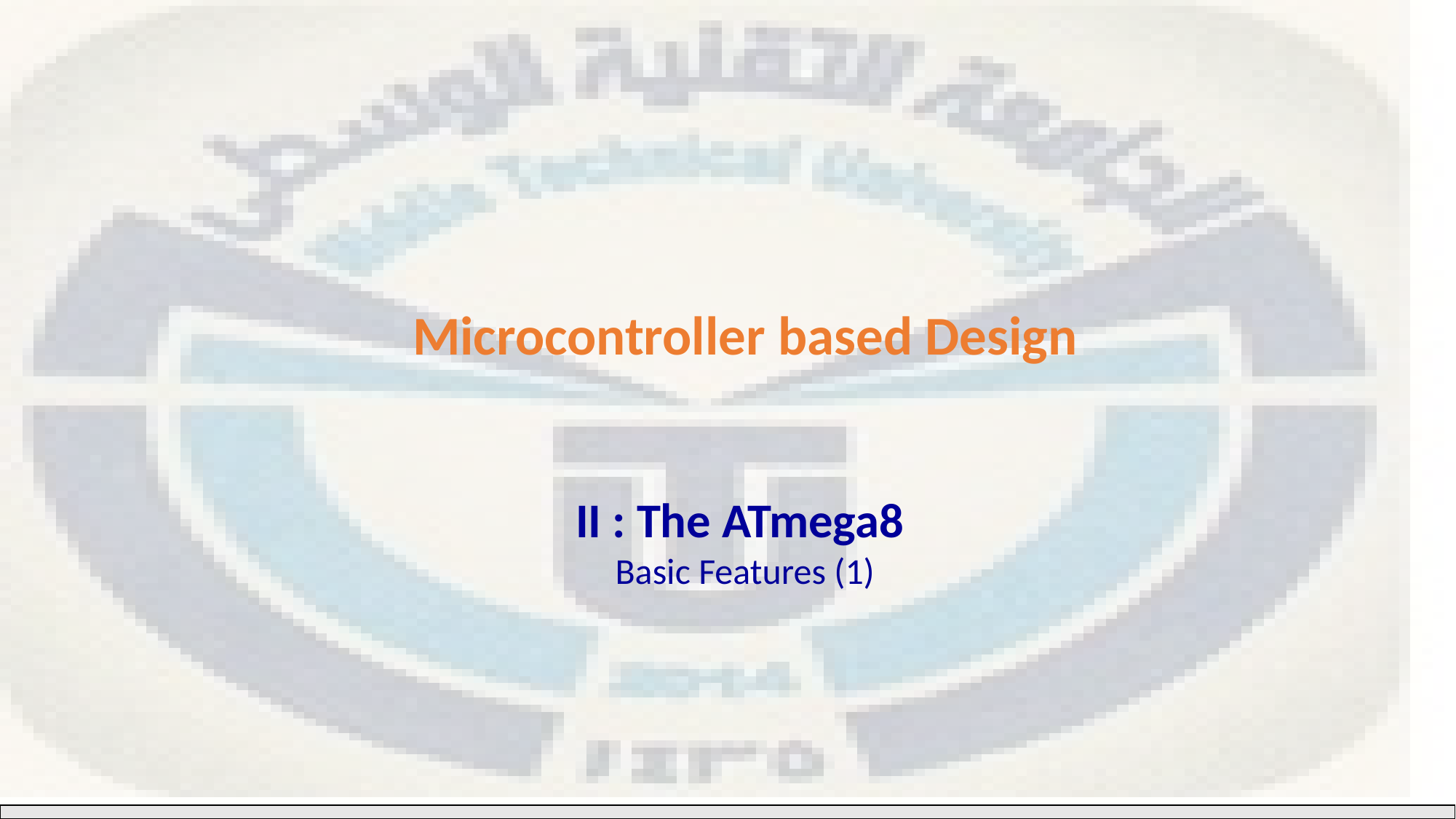

Microcontroller based Design
II : The ATmega8
Basic Features (1)